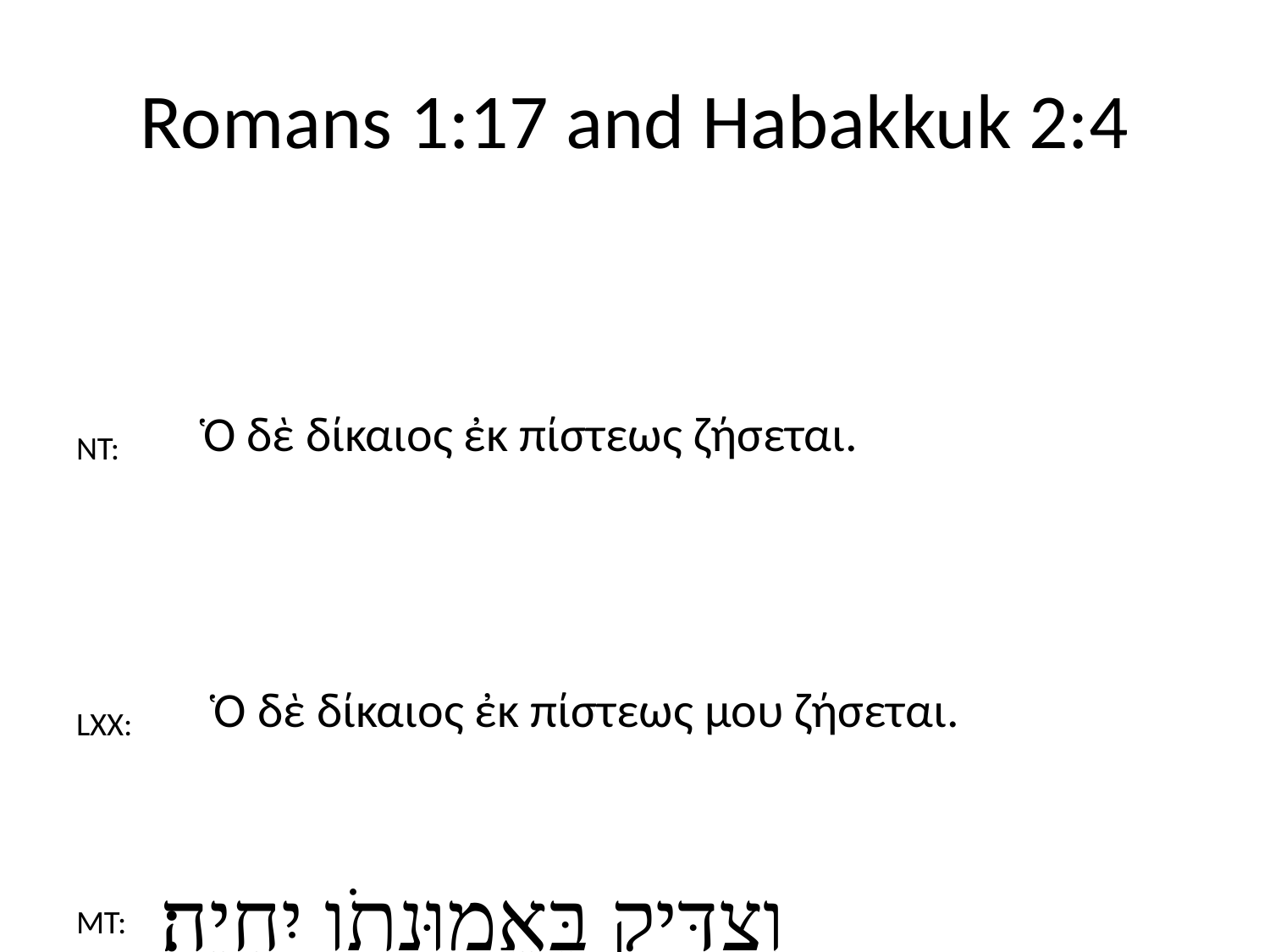

# Romans 1:17 and Habakkuk 2:4

NT:	Ὁ δὲ δίκαιος ἐκ πίστεως ζήσεται.

LXX:	 Ὁ δὲ δίκαιος ἐκ πίστεως μου ζήσεται.

MT:  ‮‬ וְצַדִּ֖יק בֶּאֱמוּנָתֹ֥ו יִחְיֶה׃